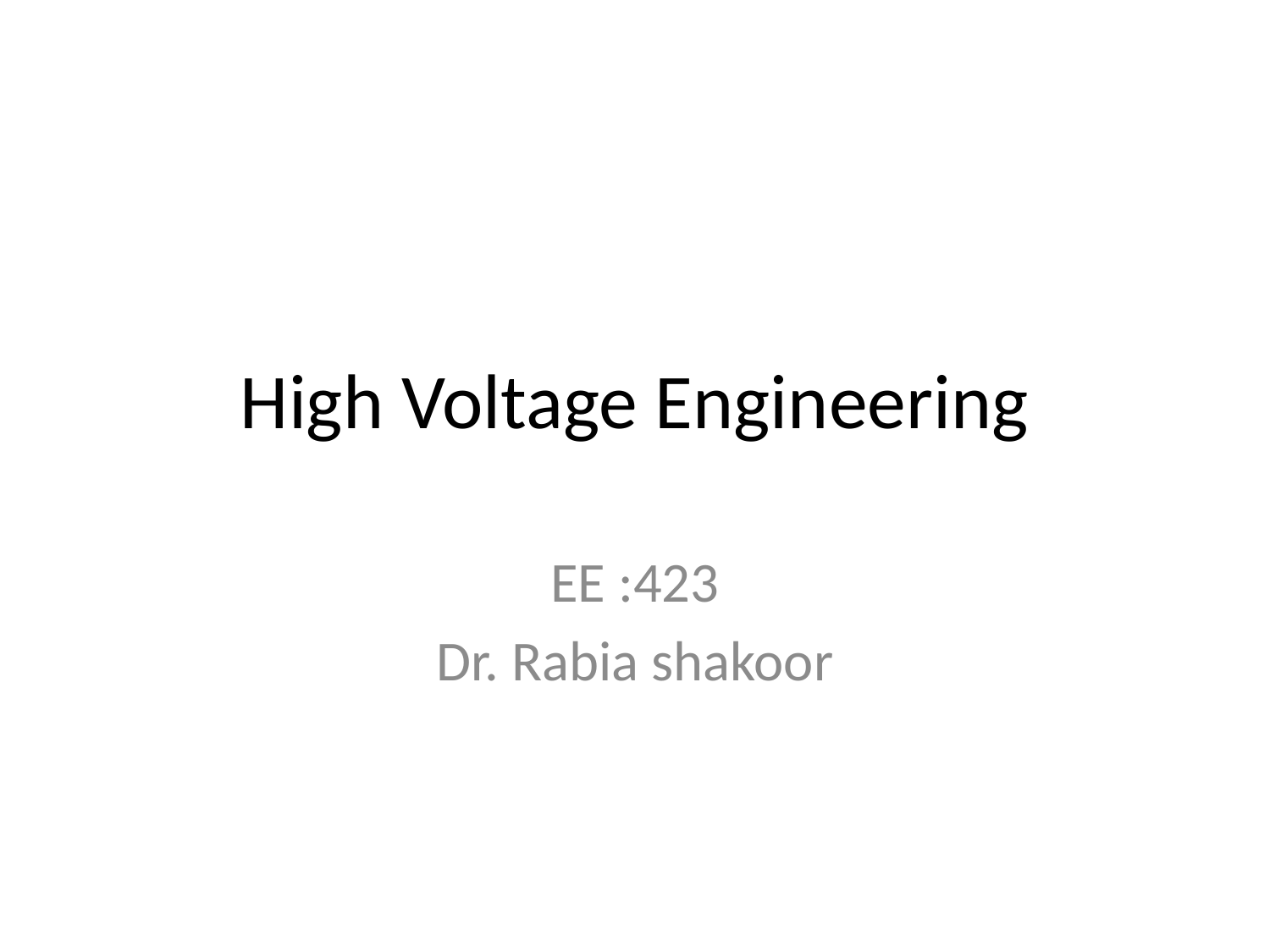

# High Voltage Engineering
EE :423
Dr. Rabia shakoor